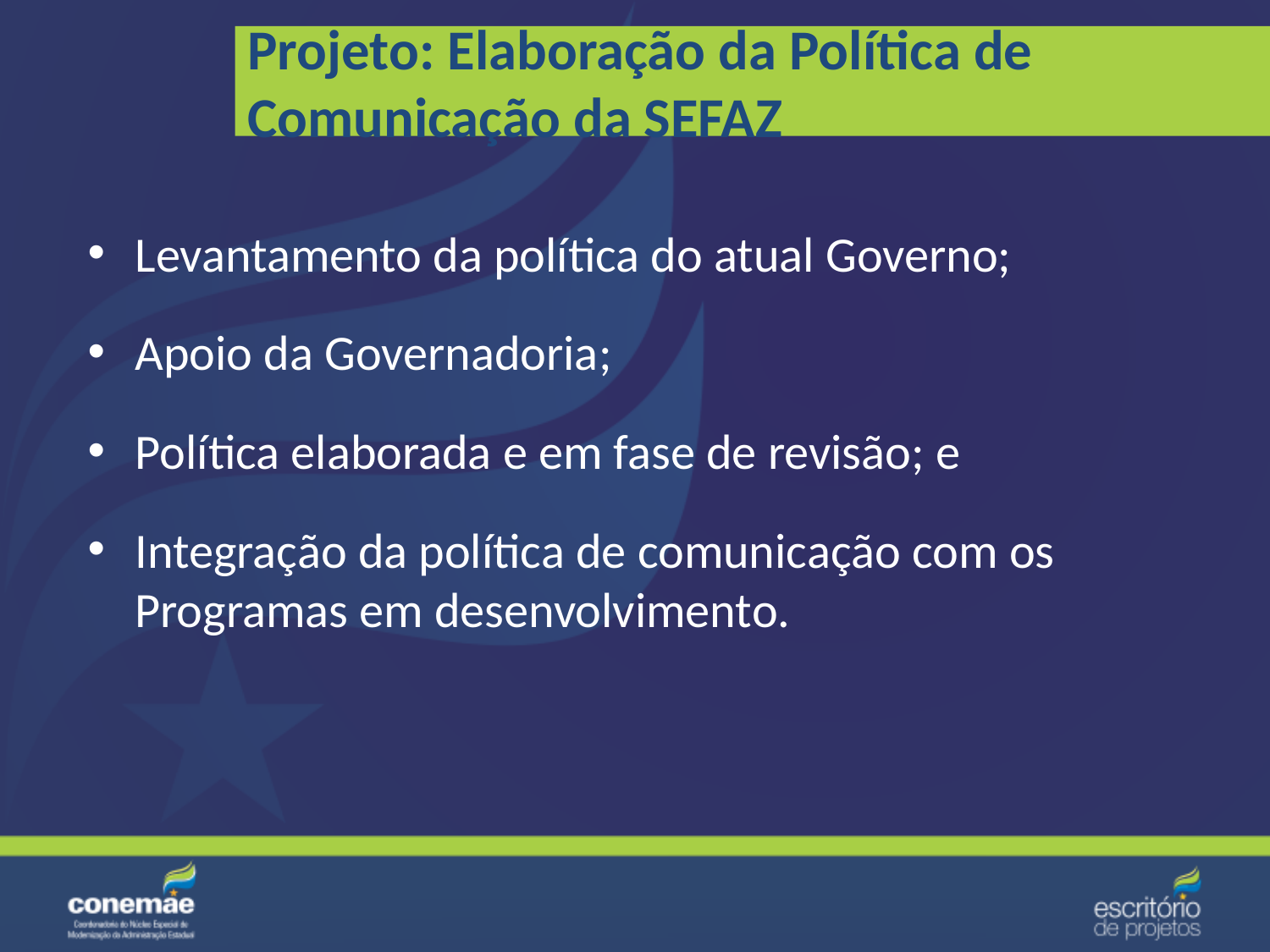

Projeto: Elaboração da Política de Comunicação da SEFAZ
Levantamento da política do atual Governo;

Apoio da Governadoria;

Política elaborada e em fase de revisão; e

Integração da política de comunicação com os Programas em desenvolvimento.